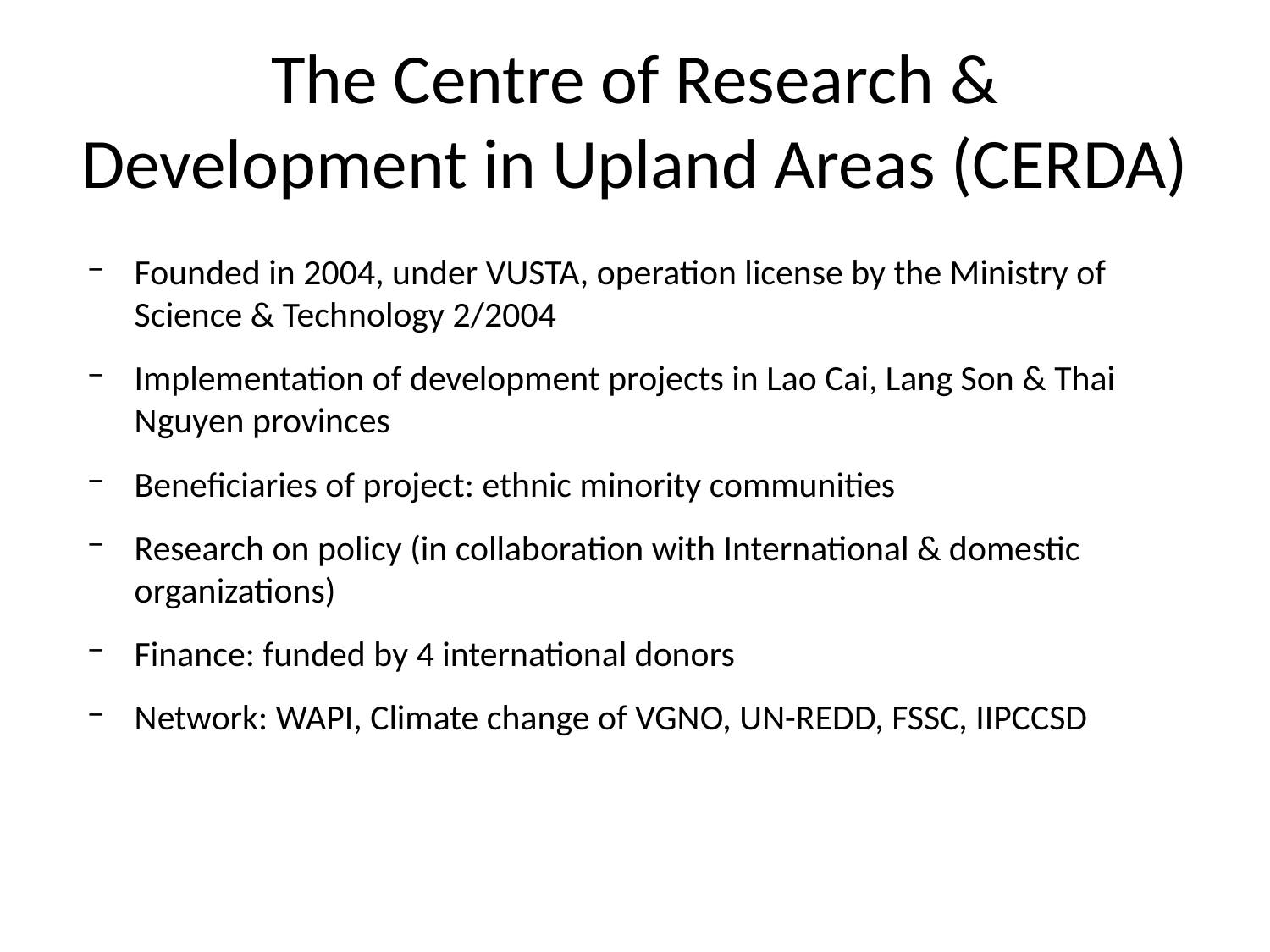

# The Centre of Research & Development in Upland Areas (CERDA)
Founded in 2004, under VUSTA, operation license by the Ministry of Science & Technology 2/2004
Implementation of development projects in Lao Cai, Lang Son & Thai Nguyen provinces
Beneficiaries of project: ethnic minority communities
Research on policy (in collaboration with International & domestic organizations)
Finance: funded by 4 international donors
Network: WAPI, Climate change of VGNO, UN-REDD, FSSC, IIPCCSD